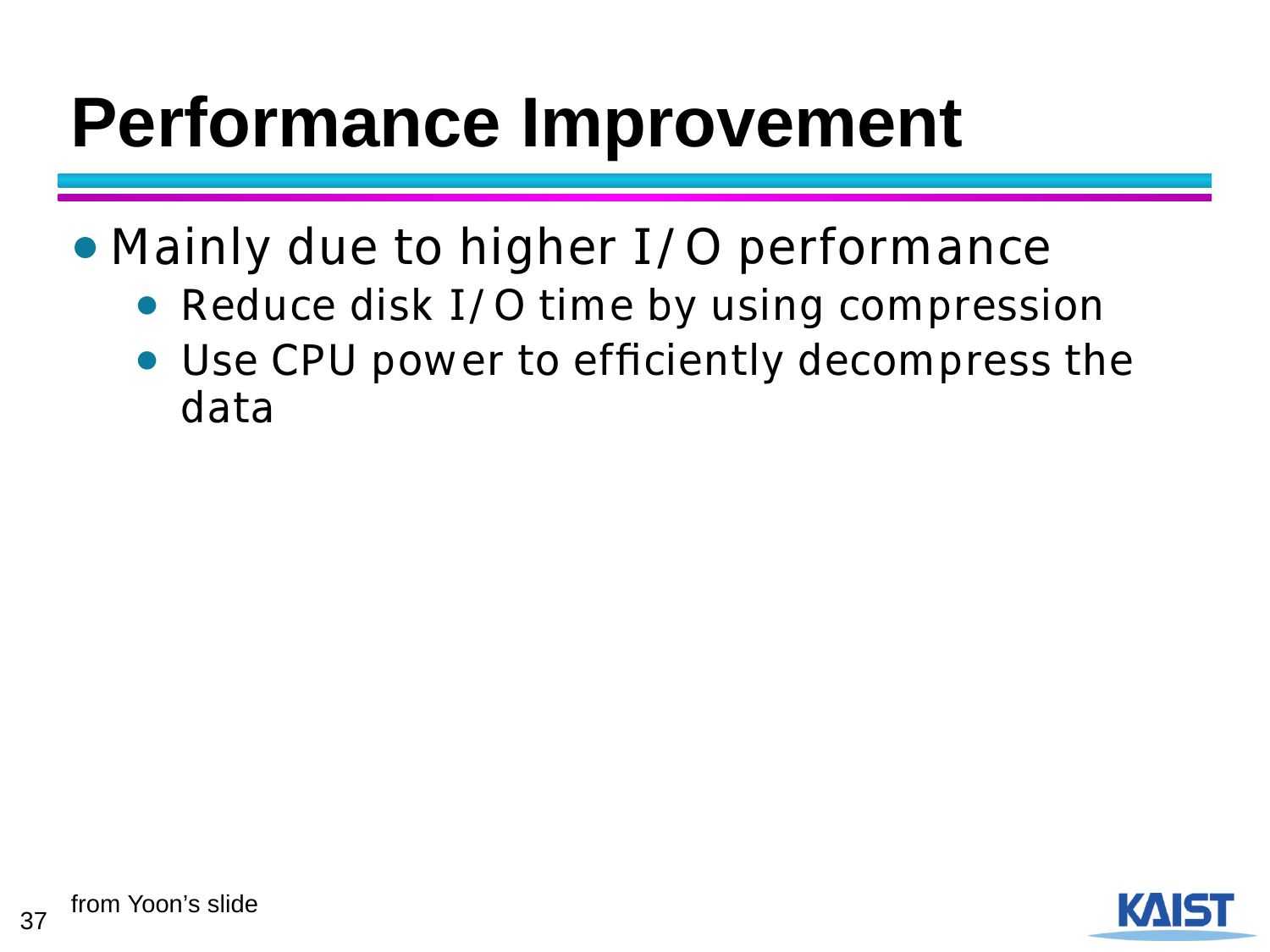

# Performance Improvement
Mainly due to higher I/O performance
Reduce disk I/O time by using compression
Use CPU power to efficiently decompress the data
from Yoon’s slide